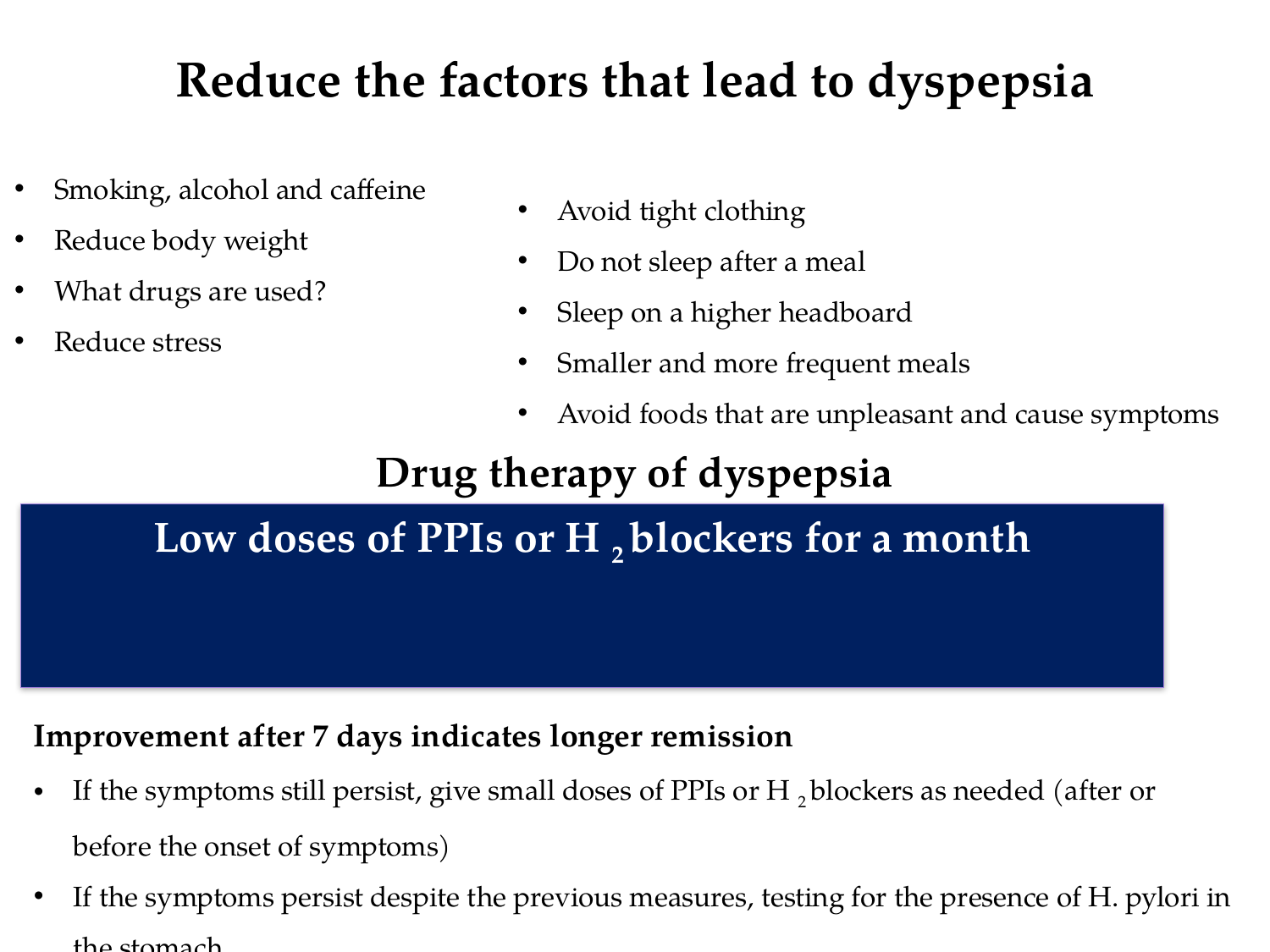

# Reduce the factors that lead to dyspepsia
Smoking, alcohol and caffeine
Reduce body weight
What drugs are used?
Reduce stress
Avoid tight clothing
Do not sleep after a meal
Sleep on a higher headboard
Smaller and more frequent meals
Avoid foods that are unpleasant and cause symptoms
Drug therapy of dyspepsia
Low doses of PPIs or H 2 blockers for a month
Improvement after 7 days indicates longer remission
If the symptoms still persist, give small doses of PPIs or H 2 blockers as needed (after or before the onset of symptoms)
If the symptoms persist despite the previous measures, testing for the presence of H. pylori in the stomach